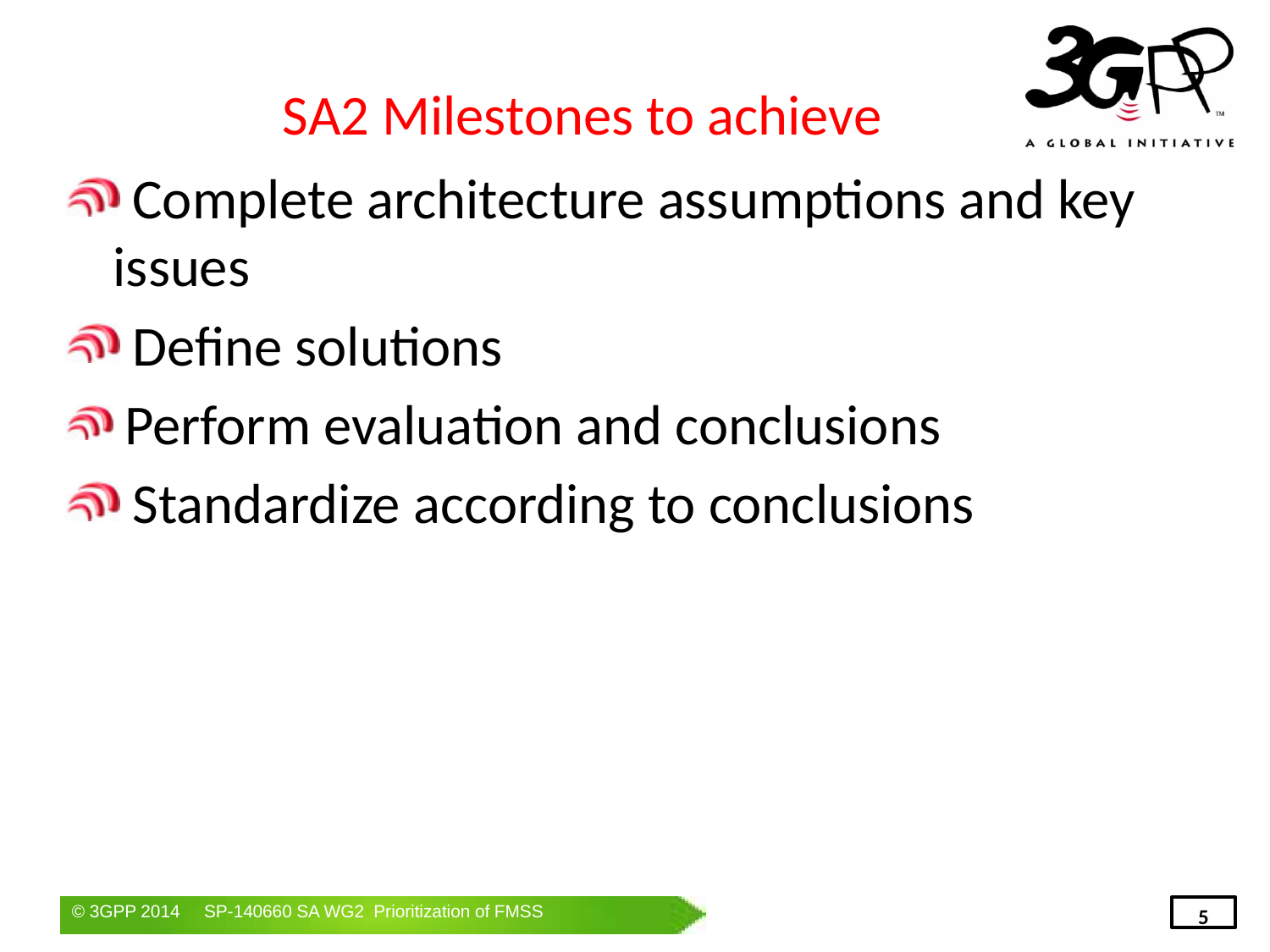

# SA2 Milestones to achieve
 Complete architecture assumptions and key issues
 Define solutions
 Perform evaluation and conclusions
 Standardize according to conclusions